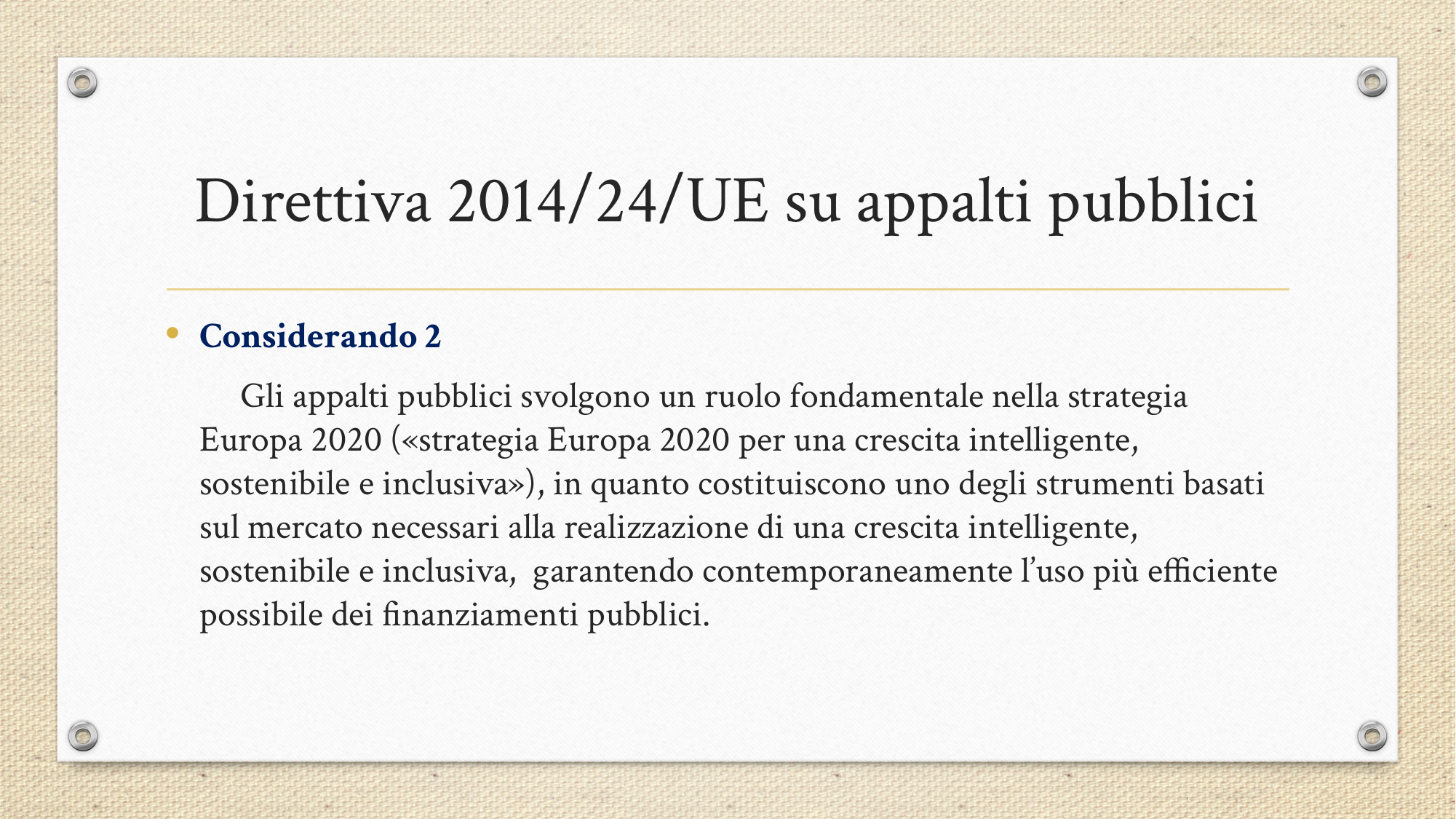

# Direttiva 2014/24/UE su appalti pubblici
Considerando 2
Gli appalti pubblici svolgono un ruolo fondamentale nella strategia Europa 2020 («strategia Europa 2020 per una crescita intelligente, sostenibile e inclusiva»), in quanto costituiscono uno degli strumenti basati sul mercato necessari alla realizzazione di una crescita intelligente, sostenibile e inclusiva,  garantendo contemporaneamente l’uso più efficiente possibile dei finanziamenti pubblici.